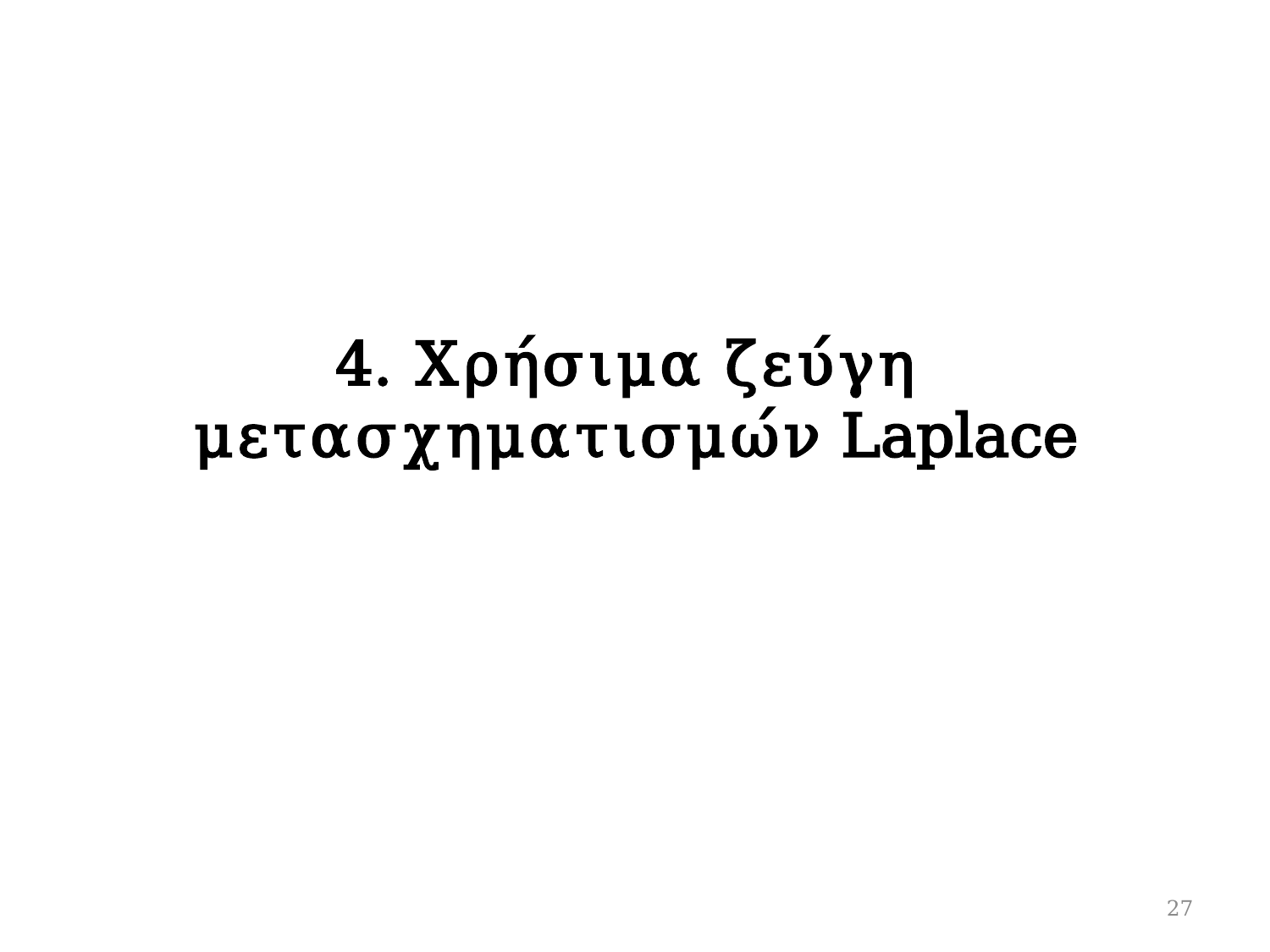

# 4. Χρήσιμα ζεύγη μετασχηματισμών Laplace
27